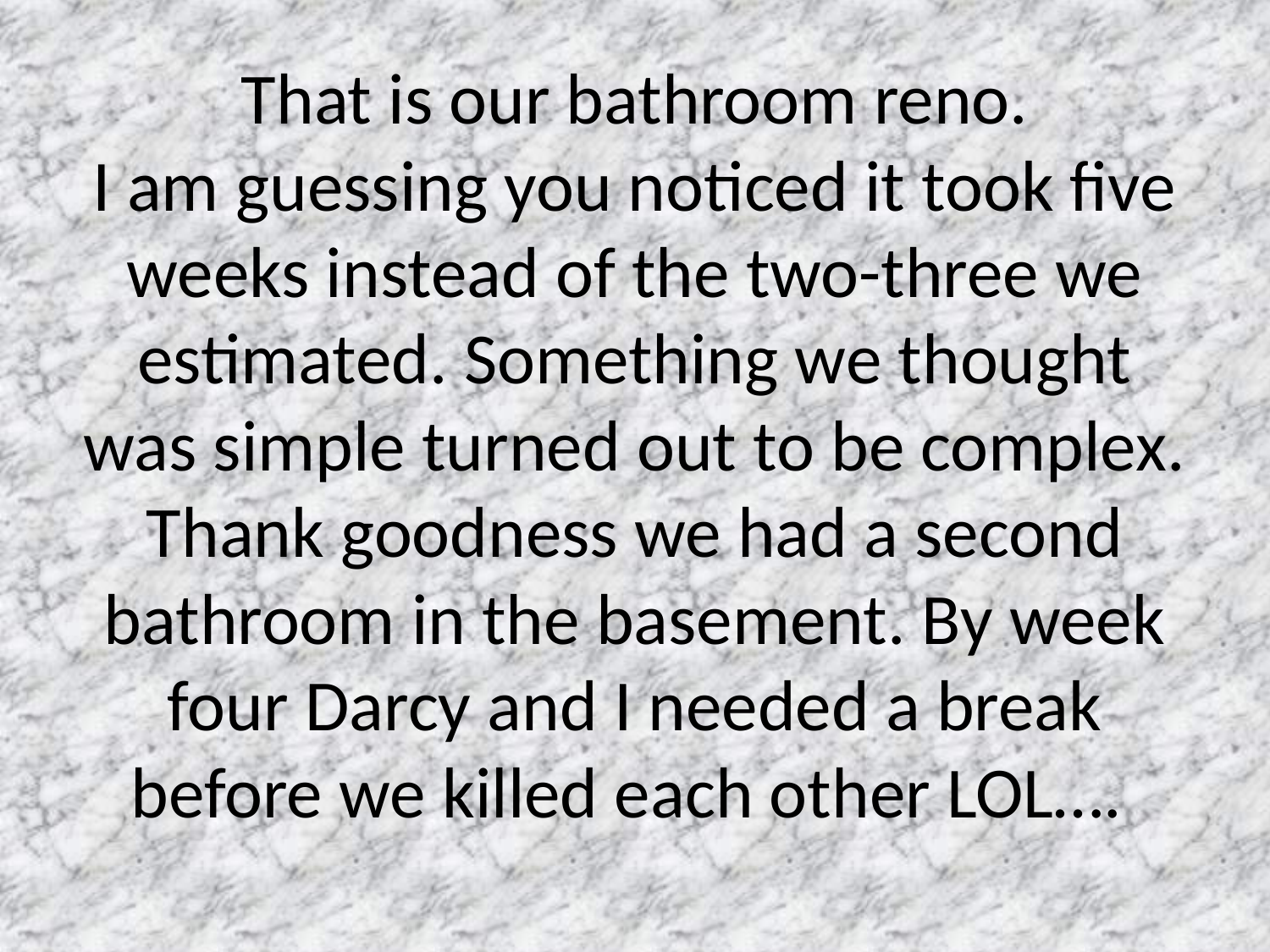

# That is our bathroom reno. I am guessing you noticed it took five weeks instead of the two-three we estimated. Something we thought was simple turned out to be complex. Thank goodness we had a second bathroom in the basement. By week four Darcy and I needed a break before we killed each other LOL….